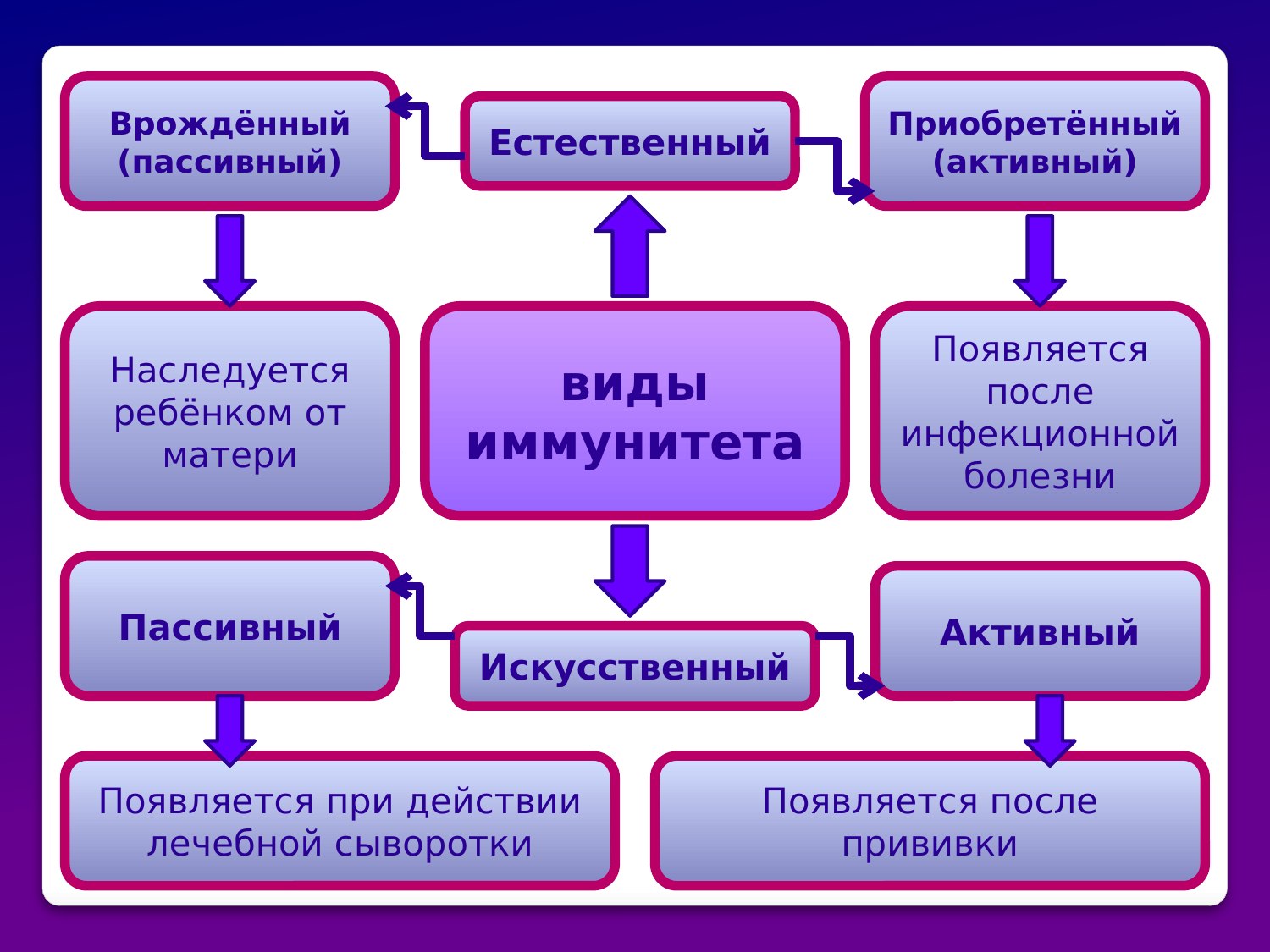

Врождённый
(пассивный)
Приобретённый
(активный)
Естественный

Наследуется
ребёнком от матери
виды
иммунитета
Появляется
после инфекционной болезни

Пассивный
Активный
Искусственный

Появляется при действии
лечебной сыворотки
Появляется после
прививки